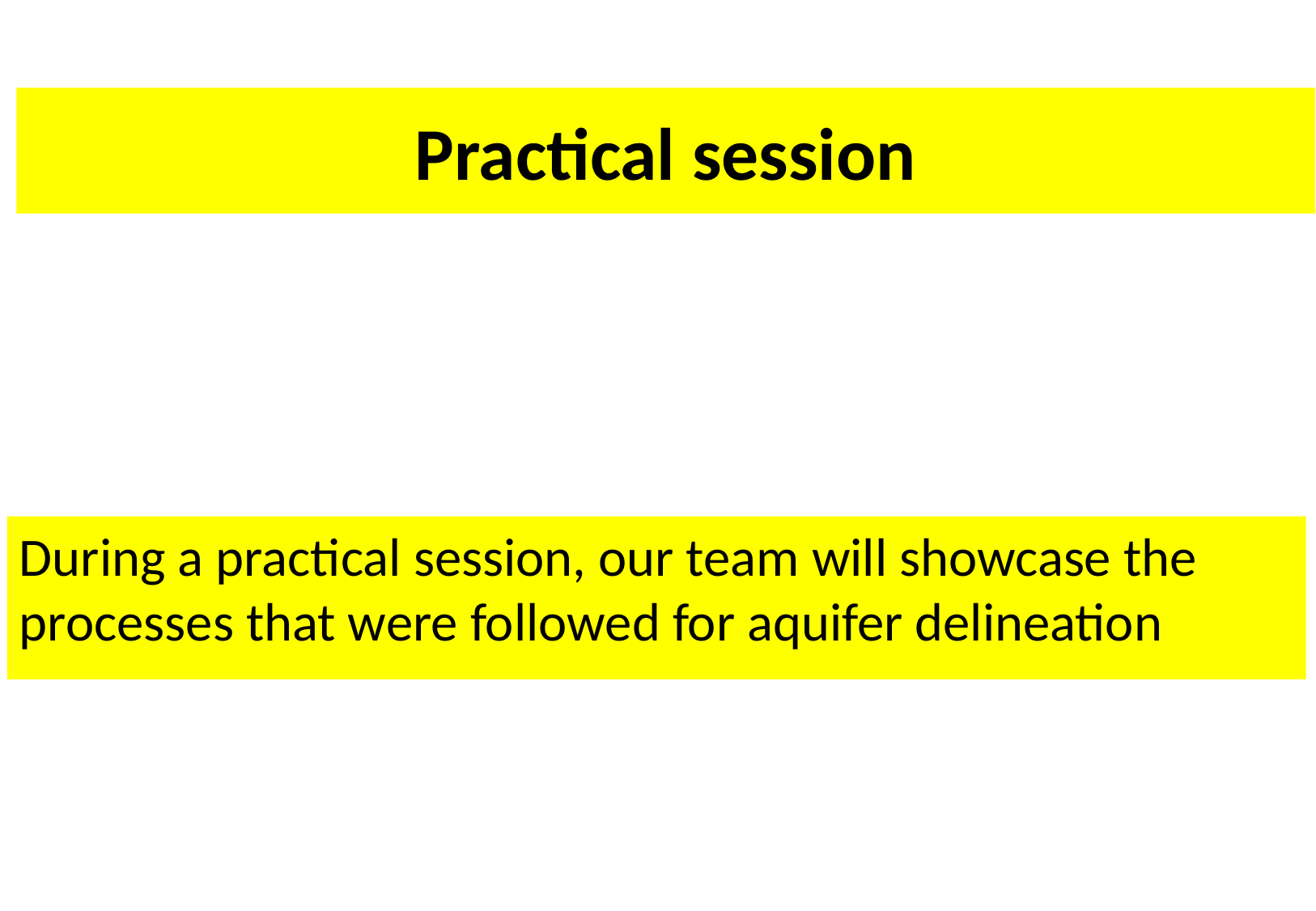

# Practical session
During a practical session, our team will showcase the processes that were followed for aquifer delineation